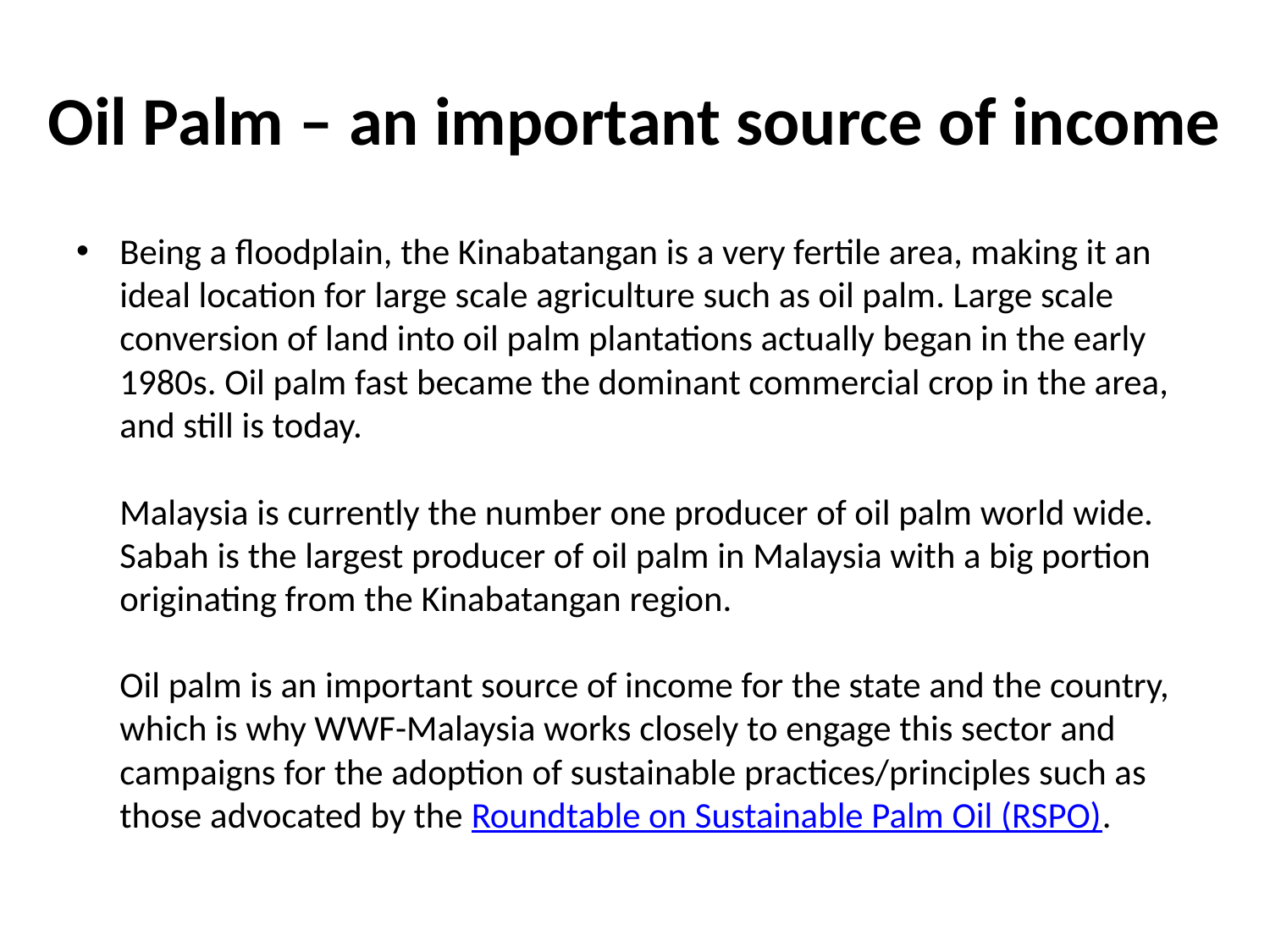

# Oil Palm – an important source of income
Being a floodplain, the Kinabatangan is a very fertile area, making it an ideal location for large scale agriculture such as oil palm. Large scale conversion of land into oil palm plantations actually began in the early 1980s. Oil palm fast became the dominant commercial crop in the area, and still is today.
Malaysia is currently the number one producer of oil palm world wide. Sabah is the largest producer of oil palm in Malaysia with a big portion originating from the Kinabatangan region.  
Oil palm is an important source of income for the state and the country, which is why WWF-Malaysia works closely to engage this sector and campaigns for the adoption of sustainable practices/principles such as those advocated by the Roundtable on Sustainable Palm Oil (RSPO).